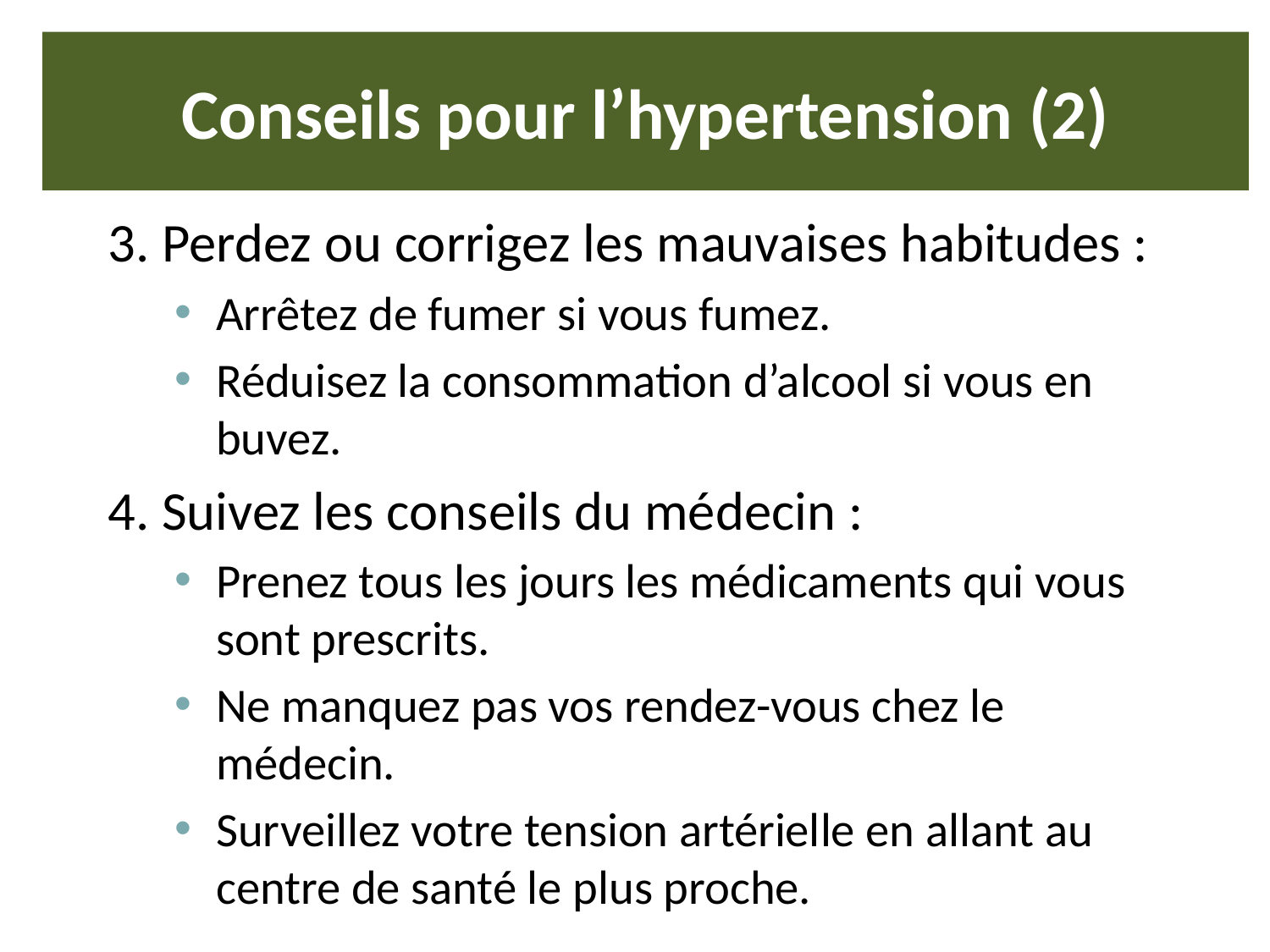

# Conseils pour l’hypertension (2)
3. Perdez ou corrigez les mauvaises habitudes :
Arrêtez de fumer si vous fumez.
Réduisez la consommation d’alcool si vous en buvez.
4. Suivez les conseils du médecin :
Prenez tous les jours les médicaments qui vous sont prescrits.
Ne manquez pas vos rendez-vous chez le médecin.
Surveillez votre tension artérielle en allant au centre de santé le plus proche.